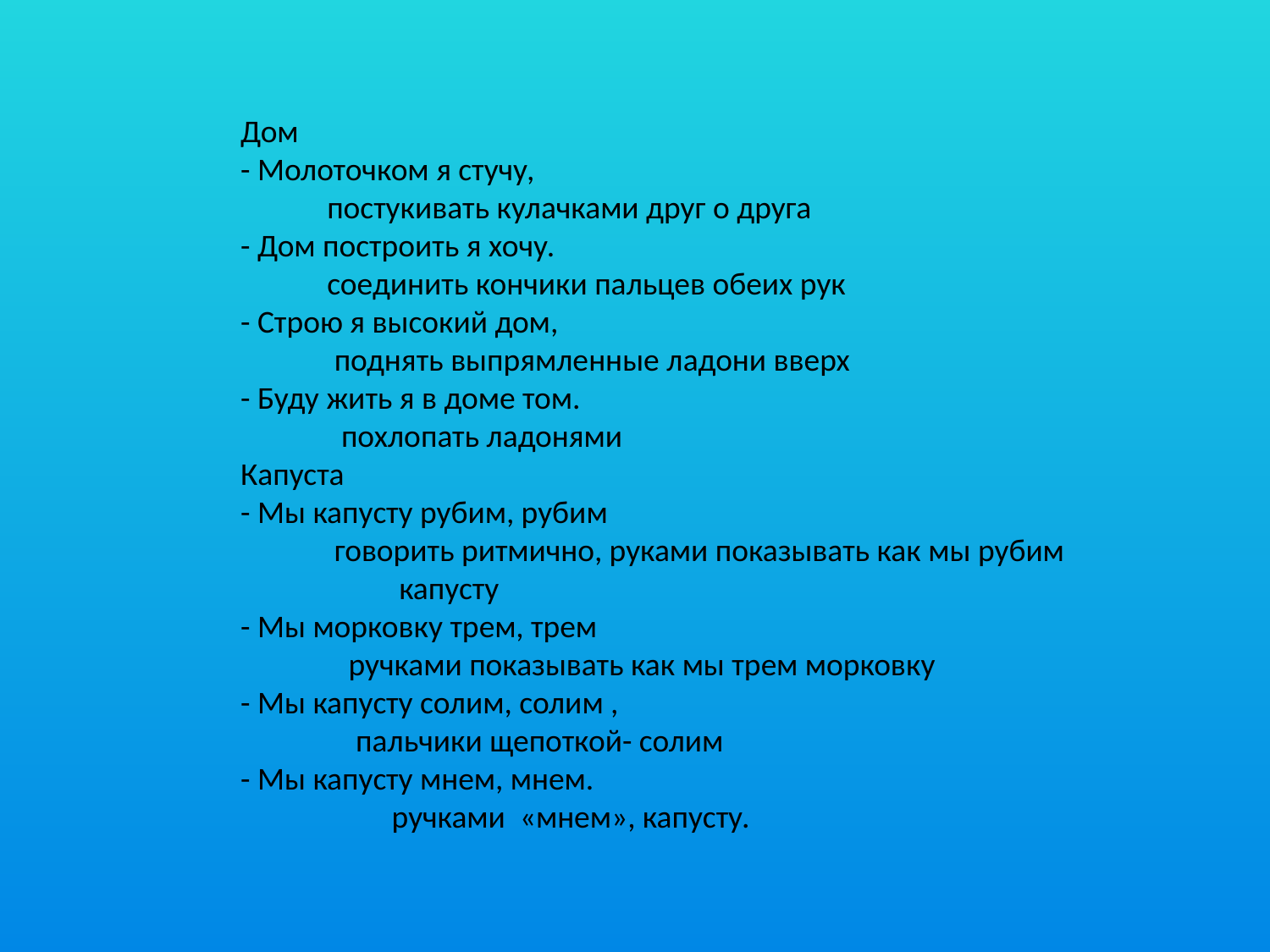

Дом
- Молоточком я стучу,
            постукивать кулачками друг о друга
- Дом построить я хочу.
            соединить кончики пальцев обеих рук
- Строю я высокий дом,
             поднять выпрямленные ладони вверх
- Буду жить я в доме том.
              похлопать ладонями
Капуста
- Мы капусту рубим, рубим
             говорить ритмично, руками показывать как мы рубим
                      капусту
- Мы морковку трем, трем
               ручками показывать как мы трем морковку
- Мы капусту солим, солим ,
                пальчики щепоткой- солим
- Мы капусту мнем, мнем.
                     ручками  «мнем», капусту.